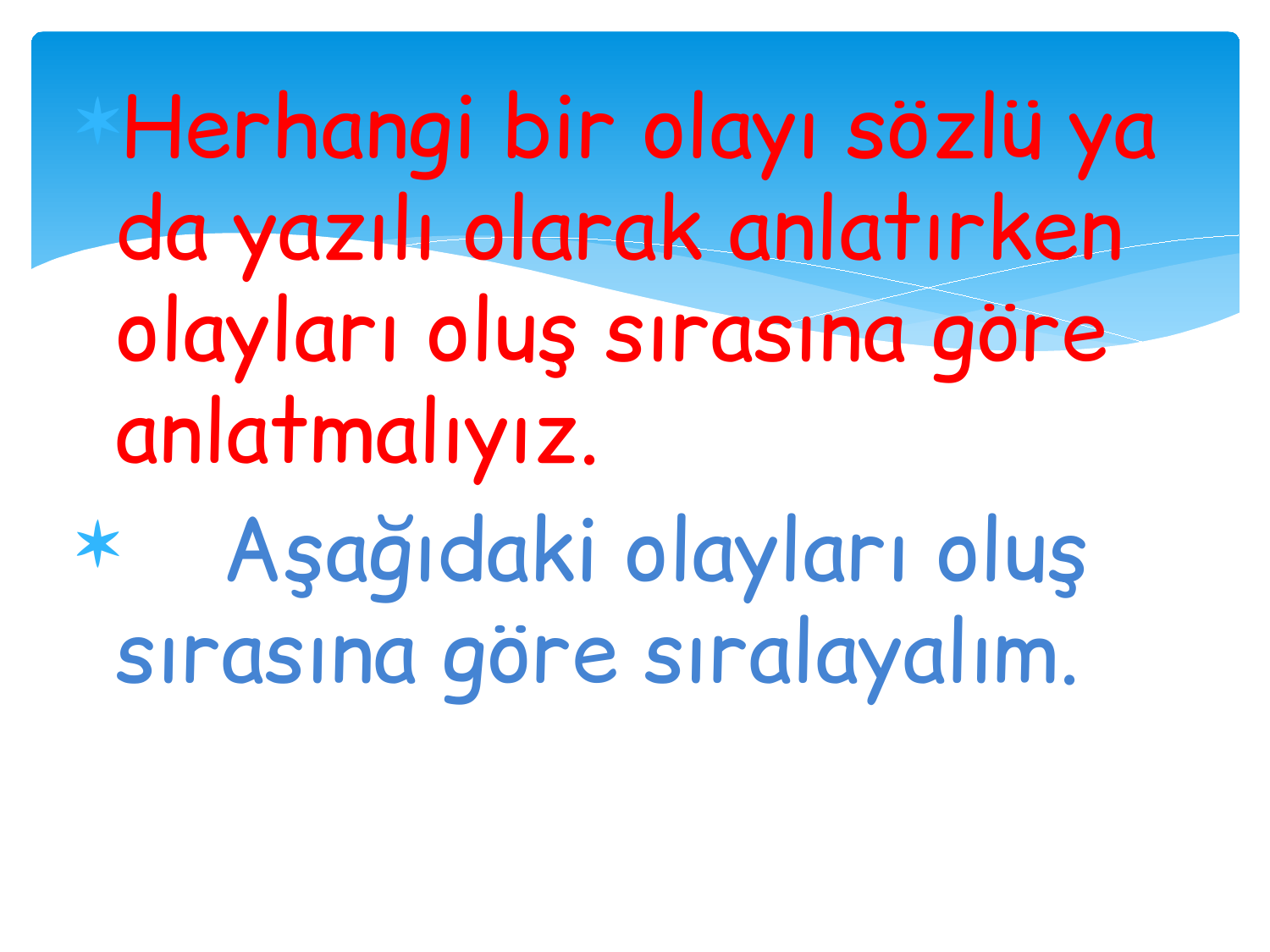

Herhangi bir olayı sözlü ya da yazılı olarak anlatırken olayları oluş sırasına göre anlatmalıyız.
    Aşağıdaki olayları oluş sırasına göre sıralayalım.